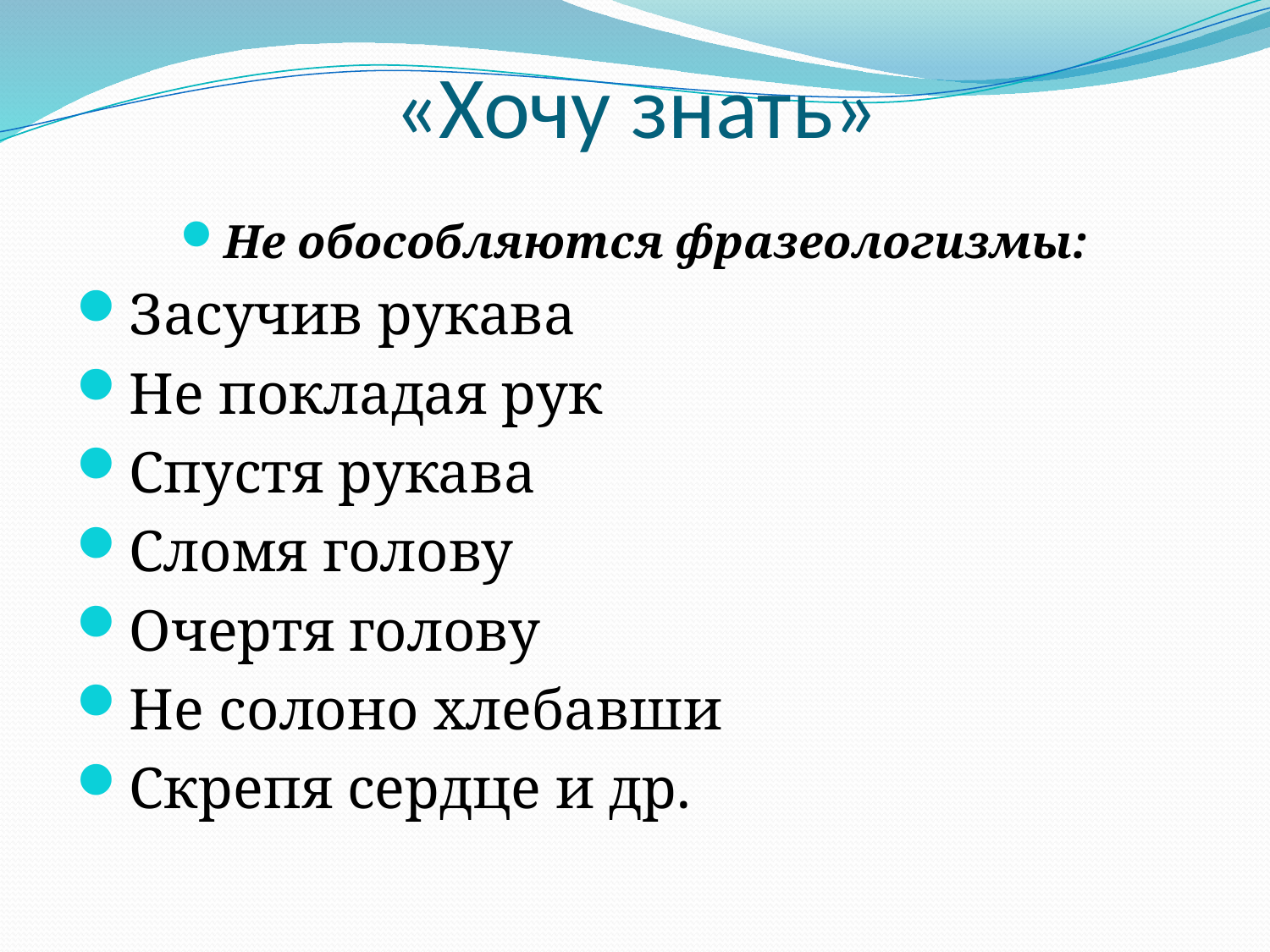

# «Хочу знать»
Не обособляются фразеологизмы:
Засучив рукава
Не покладая рук
Спустя рукава
Сломя голову
Очертя голову
Не солоно хлебавши
Скрепя сердце и др.